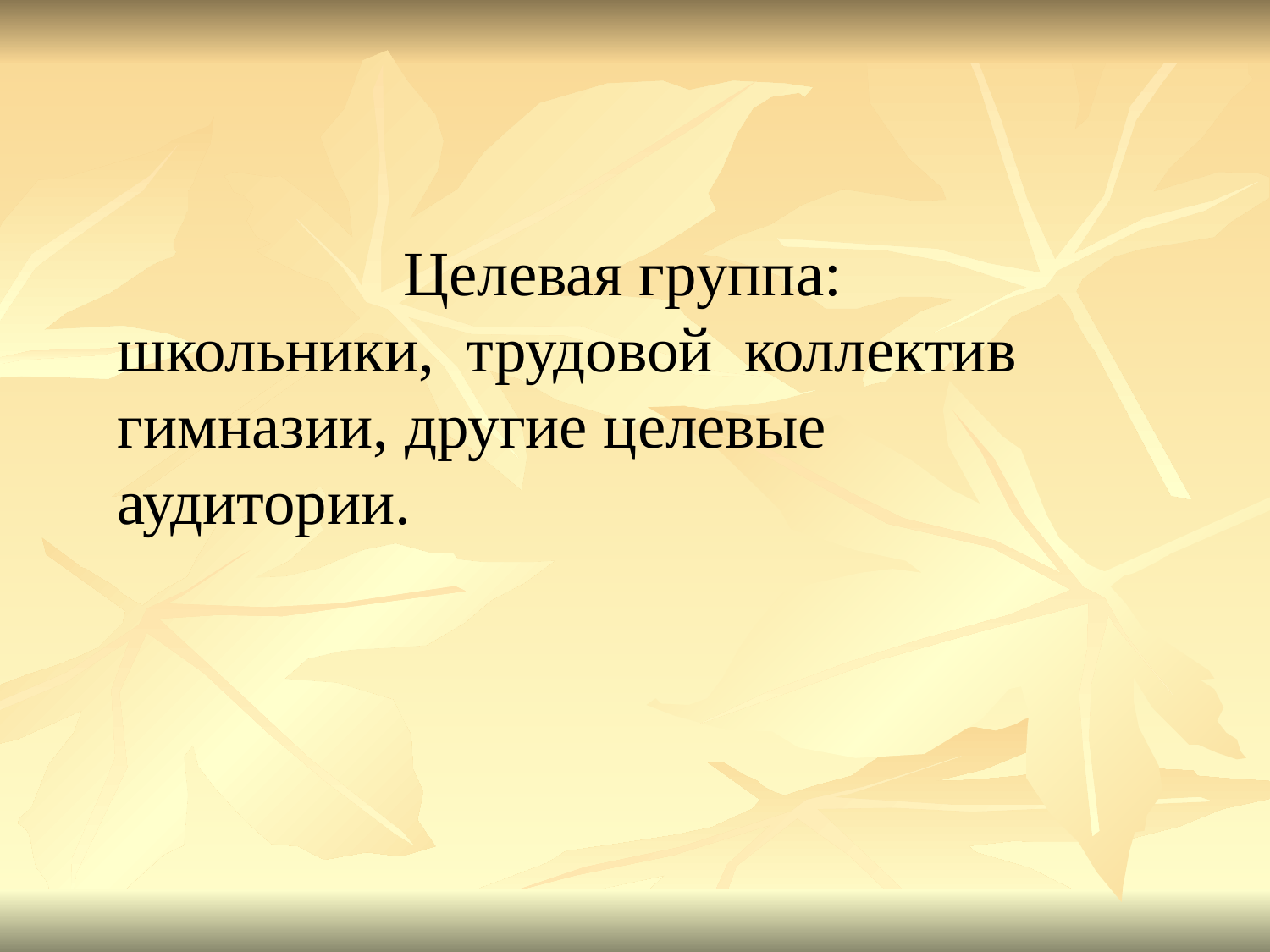

Целевая группа:
школьники,  трудовой  коллектив гимназии, другие целевые аудитории.